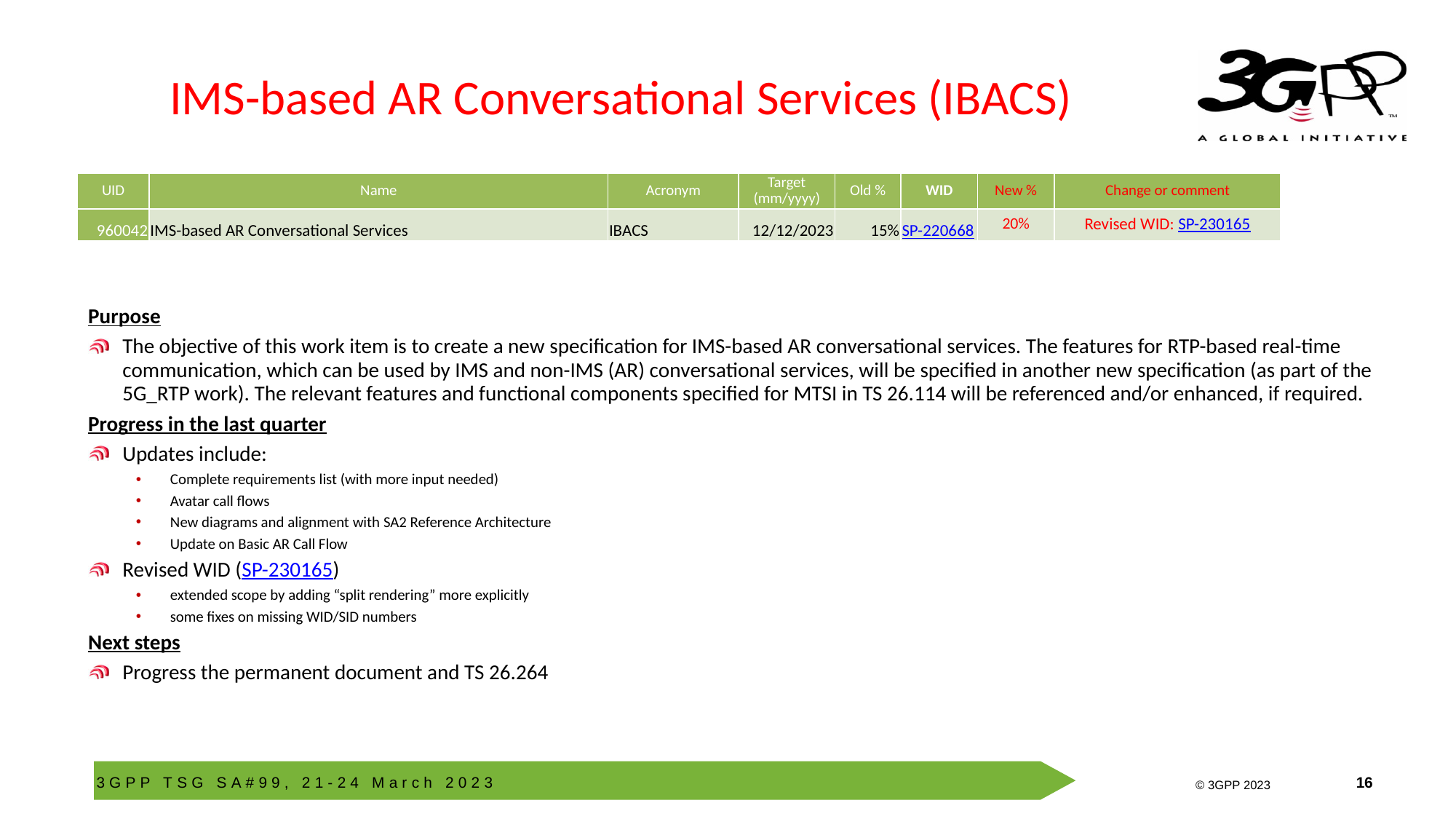

# IMS-based AR Conversational Services (IBACS)
| UID | Name | Acronym | Target (mm/yyyy) | Old % | WID | New % | Change or comment |
| --- | --- | --- | --- | --- | --- | --- | --- |
| 960042 | IMS-based AR Conversational Services | IBACS | 12/12/2023 | 15% | SP-220668 | 20% | Revised WID: SP-230165 |
Purpose
The objective of this work item is to create a new specification for IMS-based AR conversational services. The features for RTP-based real-time communication, which can be used by IMS and non-IMS (AR) conversational services, will be specified in another new specification (as part of the 5G_RTP work). The relevant features and functional components specified for MTSI in TS 26.114 will be referenced and/or enhanced, if required.
Progress in the last quarter
Updates include:
Complete requirements list (with more input needed)
Avatar call flows
New diagrams and alignment with SA2 Reference Architecture
Update on Basic AR Call Flow
Revised WID (SP-230165)
extended scope by adding “split rendering” more explicitly
some fixes on missing WID/SID numbers
Next steps
Progress the permanent document and TS 26.264